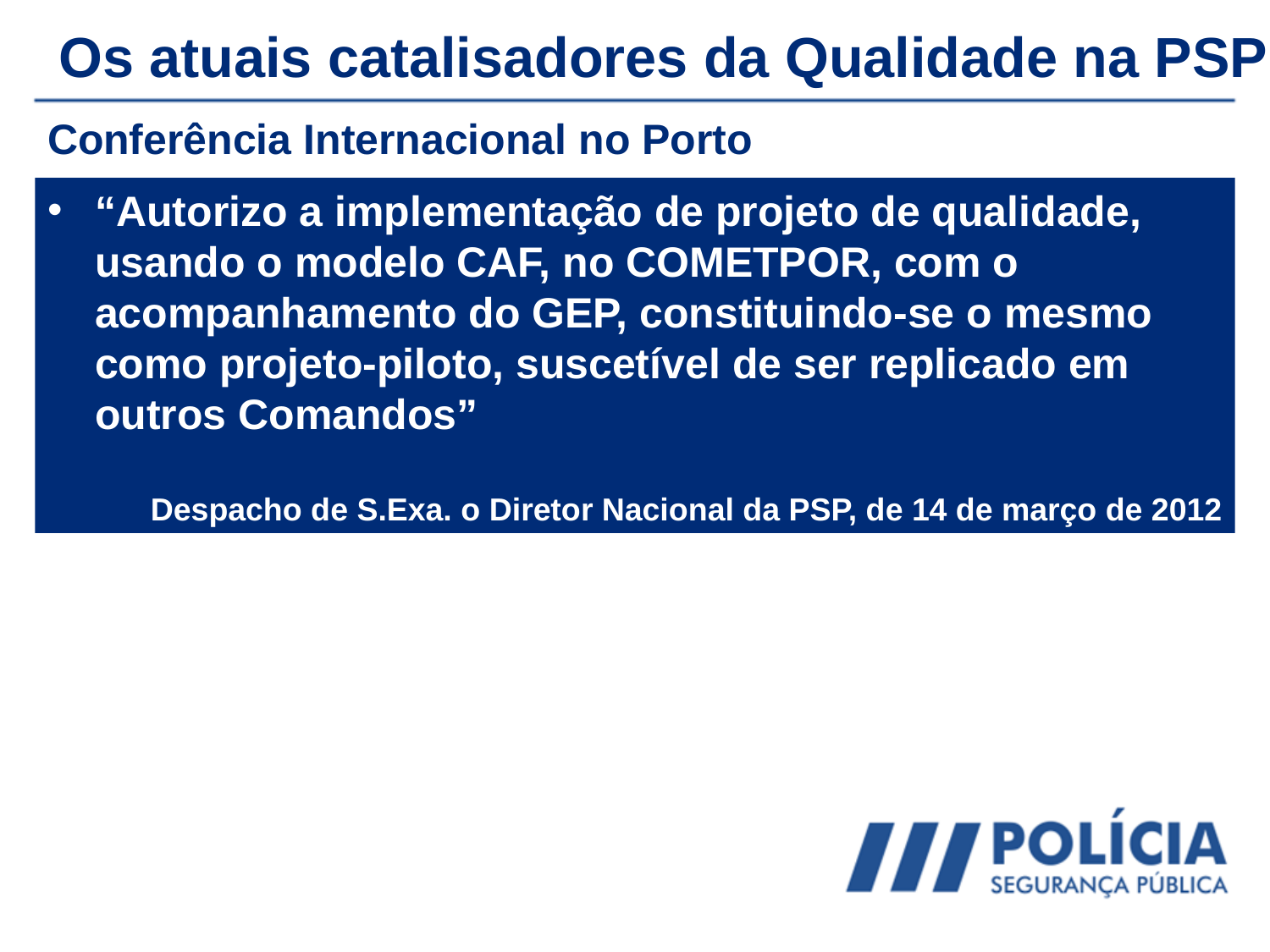

Os atuais catalisadores da Qualidade na PSP
Conferência Internacional no Porto
“Autorizo a implementação de projeto de qualidade, usando o modelo CAF, no COMETPOR, com o acompanhamento do GEP, constituindo-se o mesmo como projeto-piloto, suscetível de ser replicado em outros Comandos”

Despacho de S.Exa. o Diretor Nacional da PSP, de 14 de março de 2012